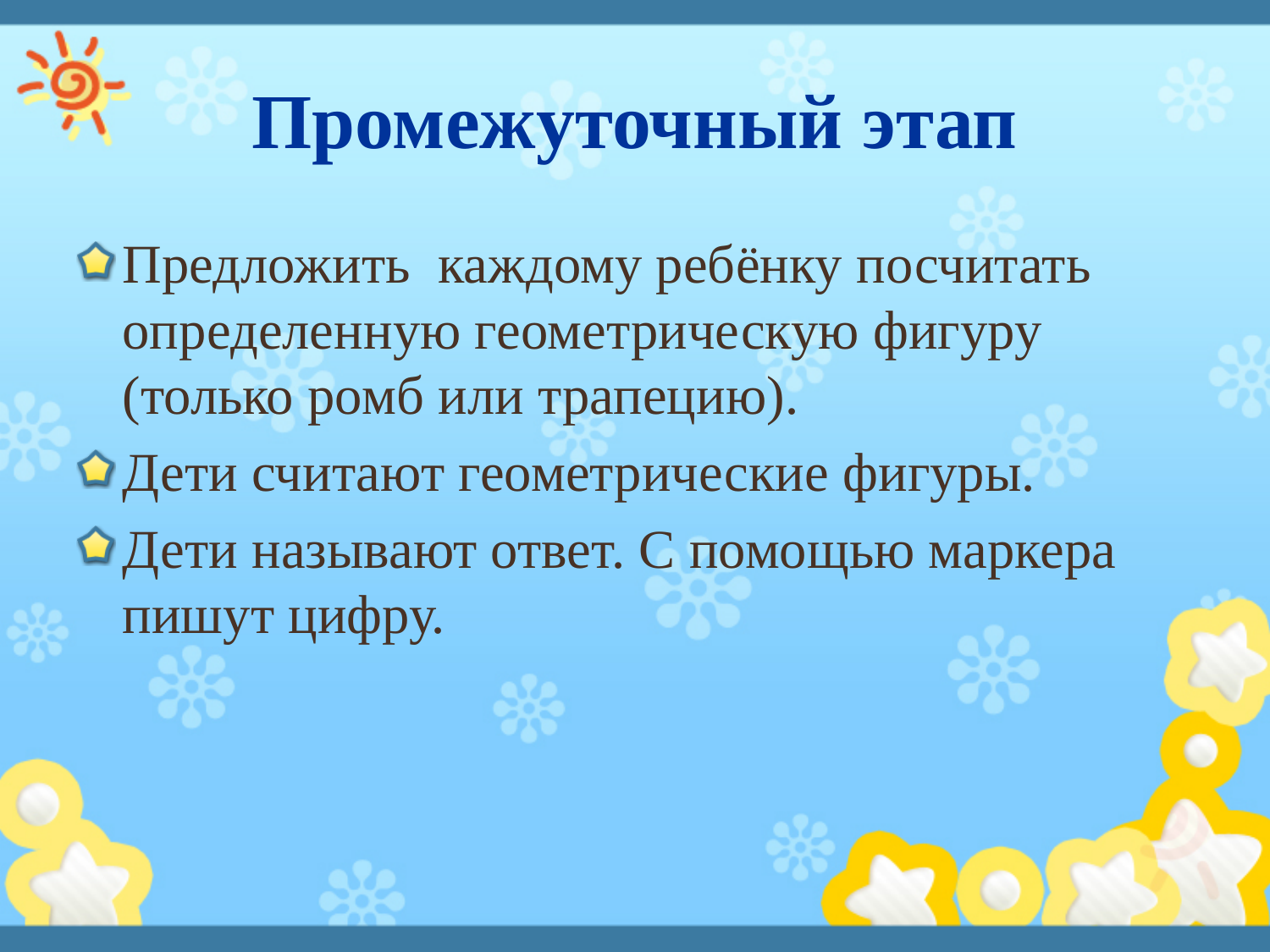

# Промежуточный этап
Предложить  каждому ребёнку посчитать определенную геометрическую фигуру (только ромб или трапецию).
Дети считают геометрические фигуры.
Дети называют ответ. С помощью маркера пишут цифру.